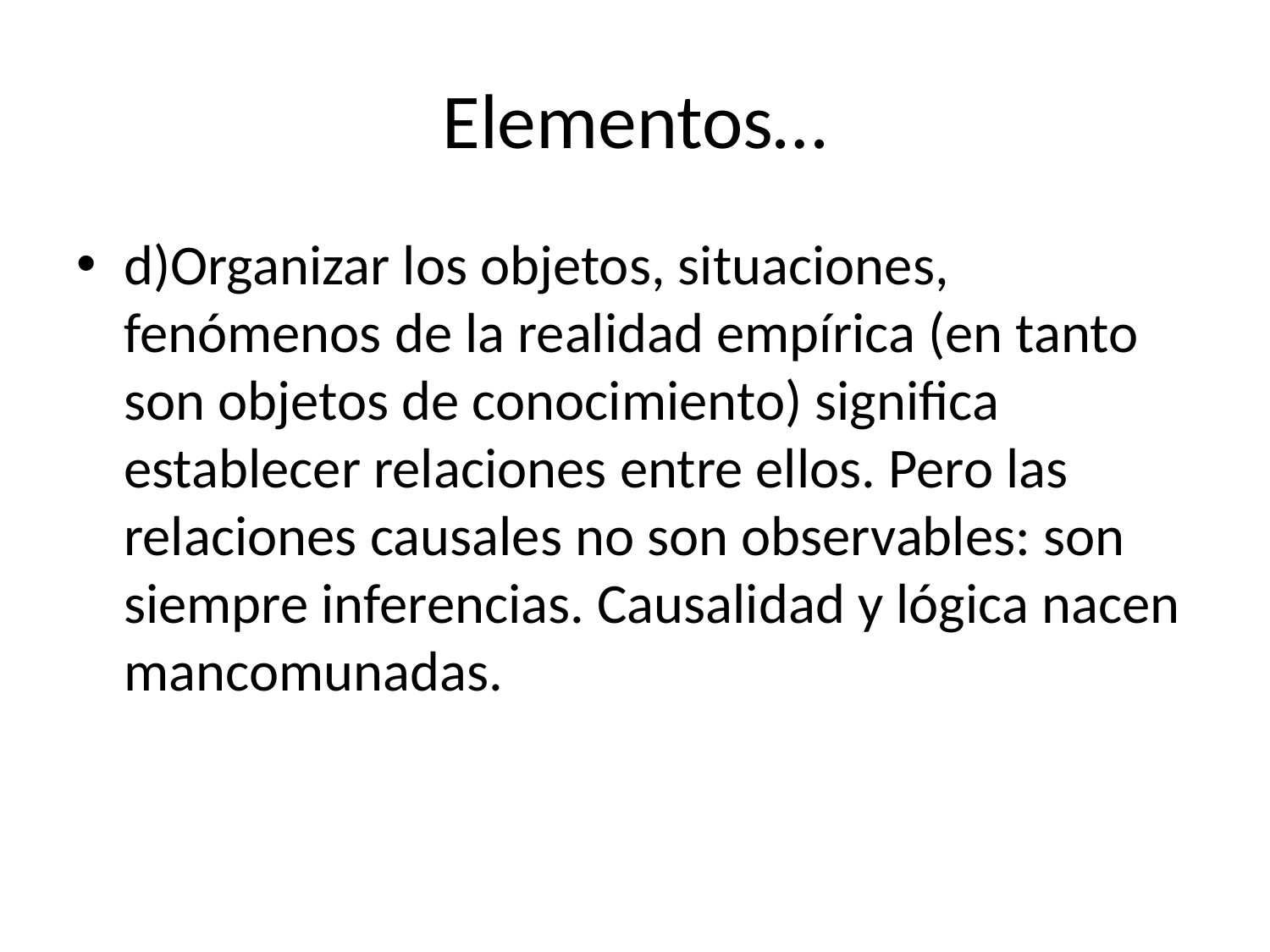

# Elementos…
d)Organizar los objetos, situaciones, fenómenos de la realidad empírica (en tanto son objetos de conocimiento) significa establecer relaciones entre ellos. Pero las relaciones causales no son observables: son siempre inferencias. Causalidad y lógica nacen mancomunadas.